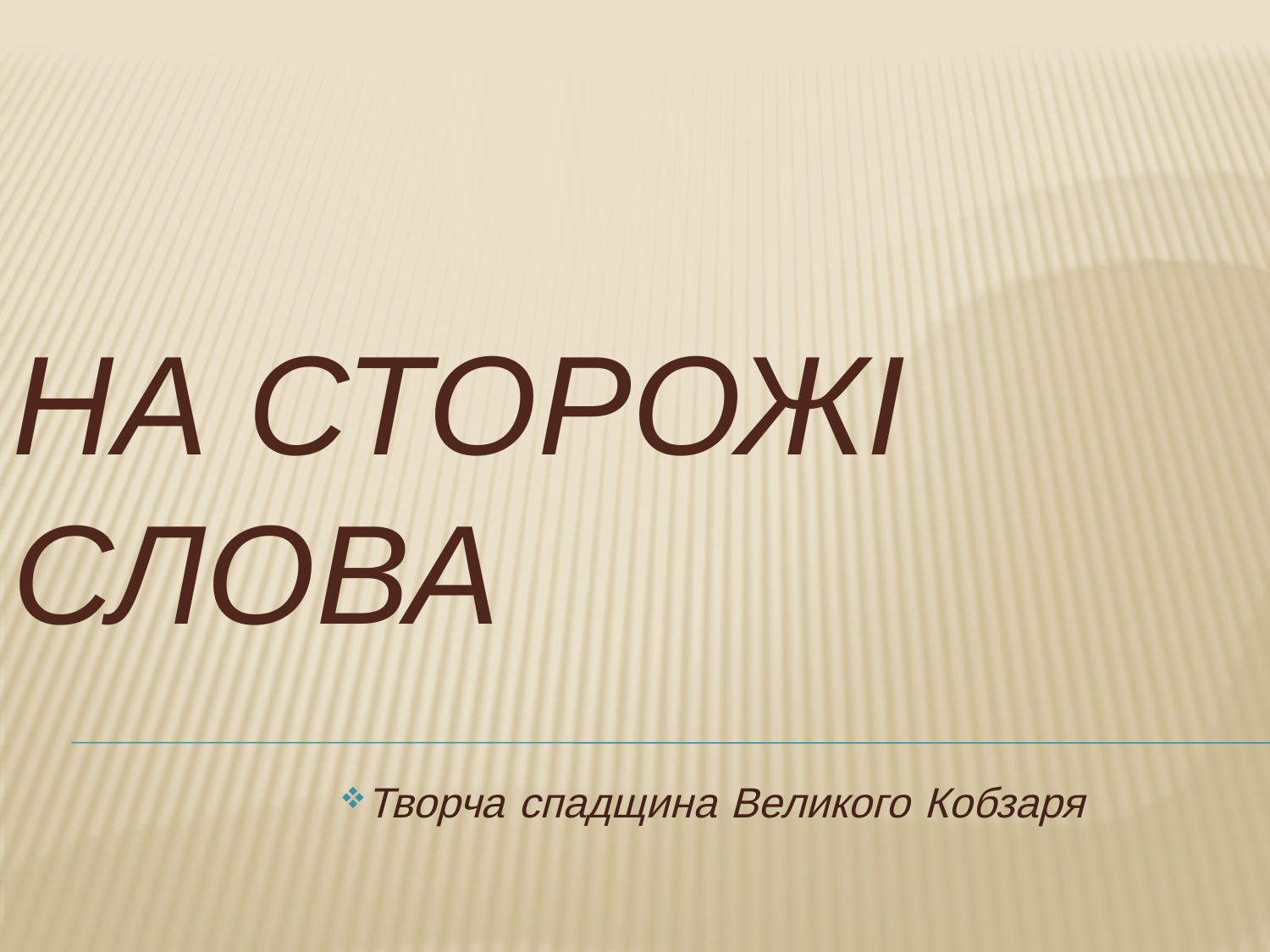

# На сторожі слова
Творча спадщина Великого Кобзаря